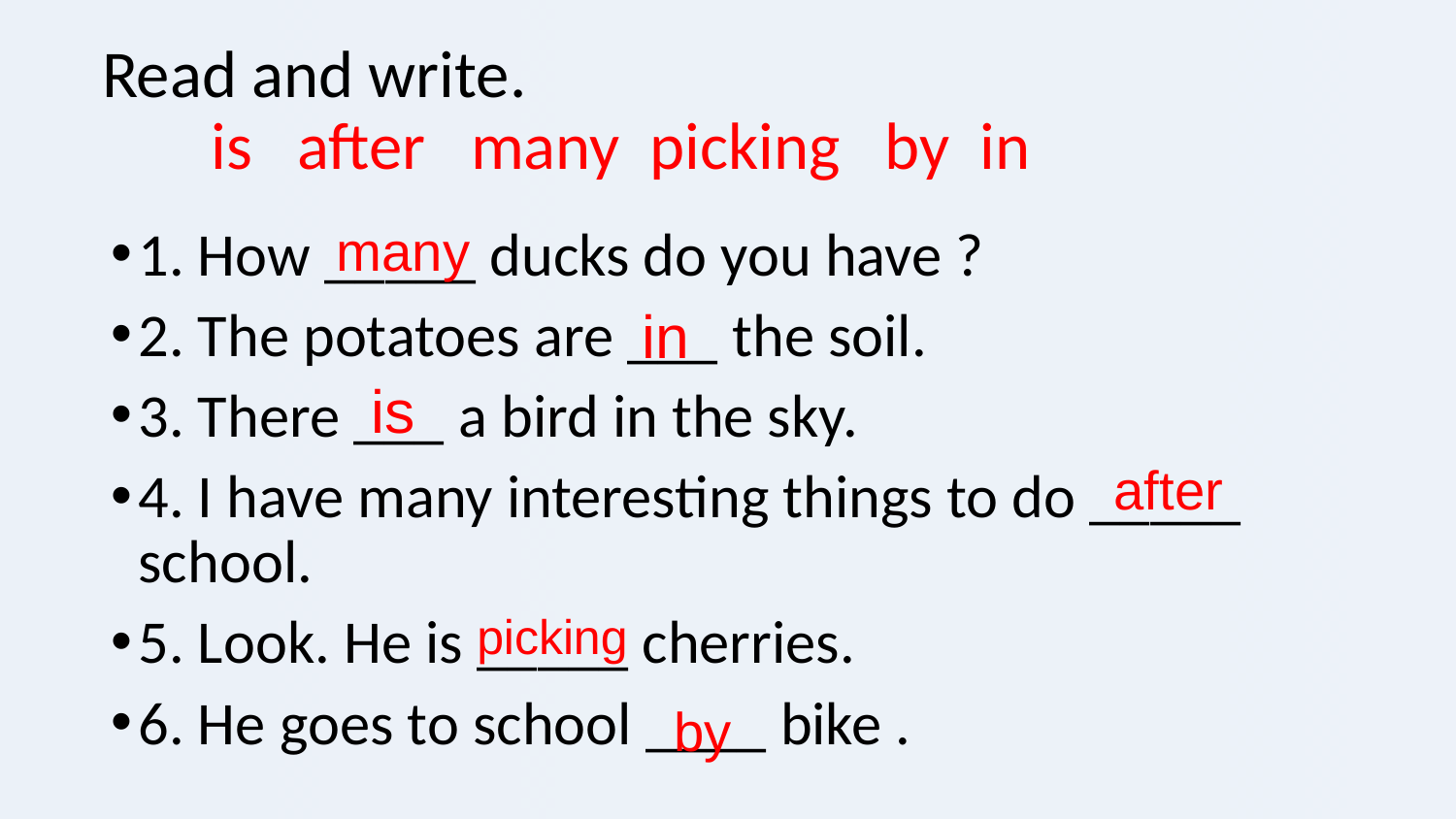

# Read and write. is   after   many  picking   by  in
many
1. How _____ ducks do you have ?
2. The potatoes are ___ the soil.
3. There ___ a bird in the sky.
4. I have many interesting things to do _____ school.
5. Look. He is _____ cherries.
6. He goes to school ____ bike .
in
is
after
picking
 by